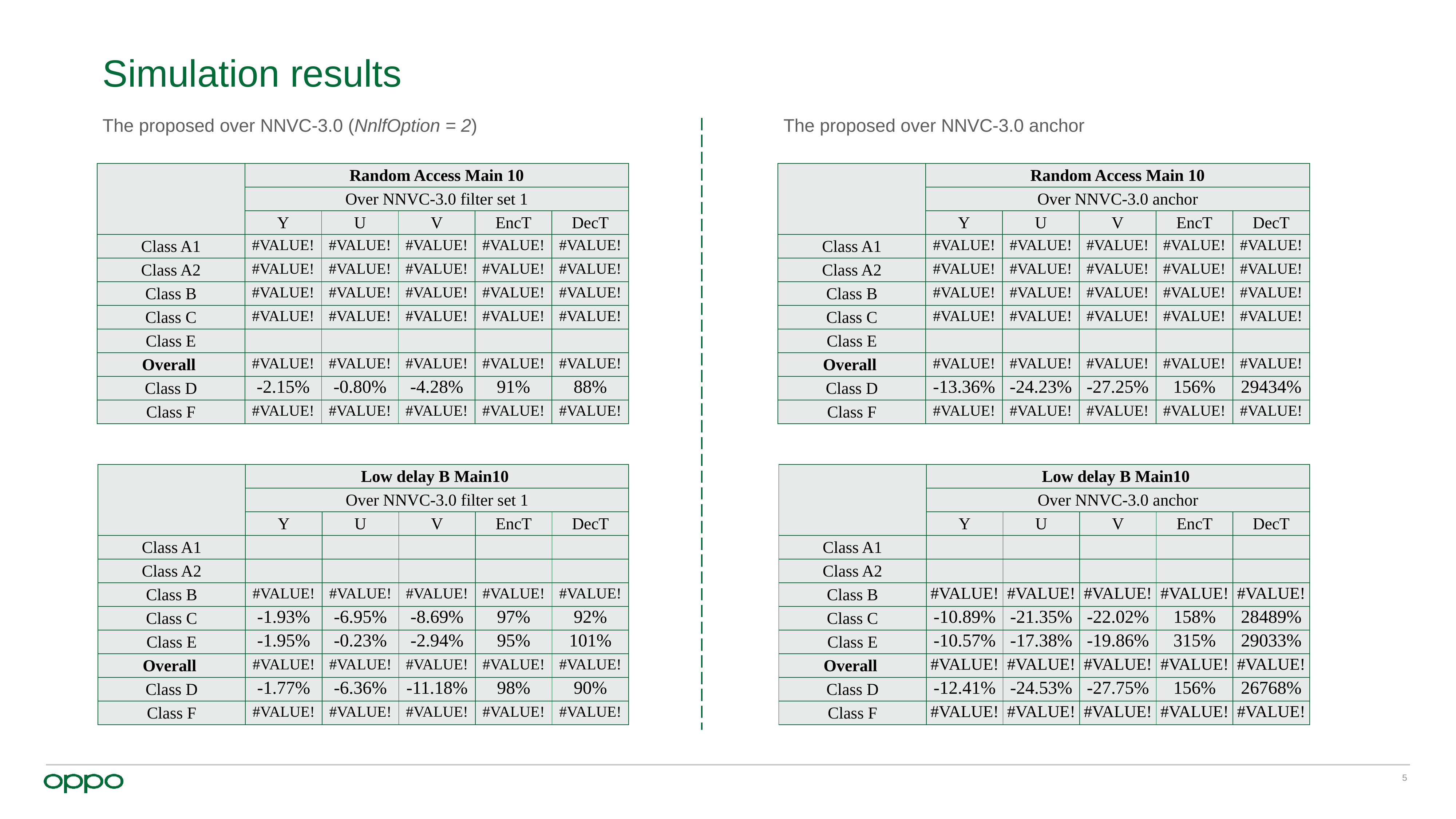

# Simulation results
The proposed over NNVC-3.0 (NnlfOption = 2)
The proposed over NNVC-3.0 anchor
|  | Random Access Main 10 |  |  |  |  |
| --- | --- | --- | --- | --- | --- |
|  | Over NNVC-3.0 filter set 1 |  |  |  |  |
|  | Y | U | V | EncT | DecT |
| Class A1 | #VALUE! | #VALUE! | #VALUE! | #VALUE! | #VALUE! |
| Class A2 | #VALUE! | #VALUE! | #VALUE! | #VALUE! | #VALUE! |
| Class B | #VALUE! | #VALUE! | #VALUE! | #VALUE! | #VALUE! |
| Class C | #VALUE! | #VALUE! | #VALUE! | #VALUE! | #VALUE! |
| Class E |  |  |  |  |  |
| Overall | #VALUE! | #VALUE! | #VALUE! | #VALUE! | #VALUE! |
| Class D | -2.15% | -0.80% | -4.28% | 91% | 88% |
| Class F | #VALUE! | #VALUE! | #VALUE! | #VALUE! | #VALUE! |
|  | Random Access Main 10 |  |  |  |  |
| --- | --- | --- | --- | --- | --- |
|  | Over NNVC-3.0 anchor |  |  |  |  |
|  | Y | U | V | EncT | DecT |
| Class A1 | #VALUE! | #VALUE! | #VALUE! | #VALUE! | #VALUE! |
| Class A2 | #VALUE! | #VALUE! | #VALUE! | #VALUE! | #VALUE! |
| Class B | #VALUE! | #VALUE! | #VALUE! | #VALUE! | #VALUE! |
| Class C | #VALUE! | #VALUE! | #VALUE! | #VALUE! | #VALUE! |
| Class E |  |  |  |  |  |
| Overall | #VALUE! | #VALUE! | #VALUE! | #VALUE! | #VALUE! |
| Class D | -13.36% | -24.23% | -27.25% | 156% | 29434% |
| Class F | #VALUE! | #VALUE! | #VALUE! | #VALUE! | #VALUE! |
|  | Low delay B Main10 |  |  |  |  |
| --- | --- | --- | --- | --- | --- |
|  | Over NNVC-3.0 filter set 1 |  |  |  |  |
|  | Y | U | V | EncT | DecT |
| Class A1 |  |  |  |  |  |
| Class A2 |  |  |  |  |  |
| Class B | #VALUE! | #VALUE! | #VALUE! | #VALUE! | #VALUE! |
| Class C | -1.93% | -6.95% | -8.69% | 97% | 92% |
| Class E | -1.95% | -0.23% | -2.94% | 95% | 101% |
| Overall | #VALUE! | #VALUE! | #VALUE! | #VALUE! | #VALUE! |
| Class D | -1.77% | -6.36% | -11.18% | 98% | 90% |
| Class F | #VALUE! | #VALUE! | #VALUE! | #VALUE! | #VALUE! |
|  | Low delay B Main10 |  |  |  |  |
| --- | --- | --- | --- | --- | --- |
|  | Over NNVC-3.0 anchor |  |  |  |  |
|  | Y | U | V | EncT | DecT |
| Class A1 |  |  |  |  |  |
| Class A2 |  |  |  |  |  |
| Class B | #VALUE! | #VALUE! | #VALUE! | #VALUE! | #VALUE! |
| Class C | -10.89% | -21.35% | -22.02% | 158% | 28489% |
| Class E | -10.57% | -17.38% | -19.86% | 315% | 29033% |
| Overall | #VALUE! | #VALUE! | #VALUE! | #VALUE! | #VALUE! |
| Class D | -12.41% | -24.53% | -27.75% | 156% | 26768% |
| Class F | #VALUE! | #VALUE! | #VALUE! | #VALUE! | #VALUE! |